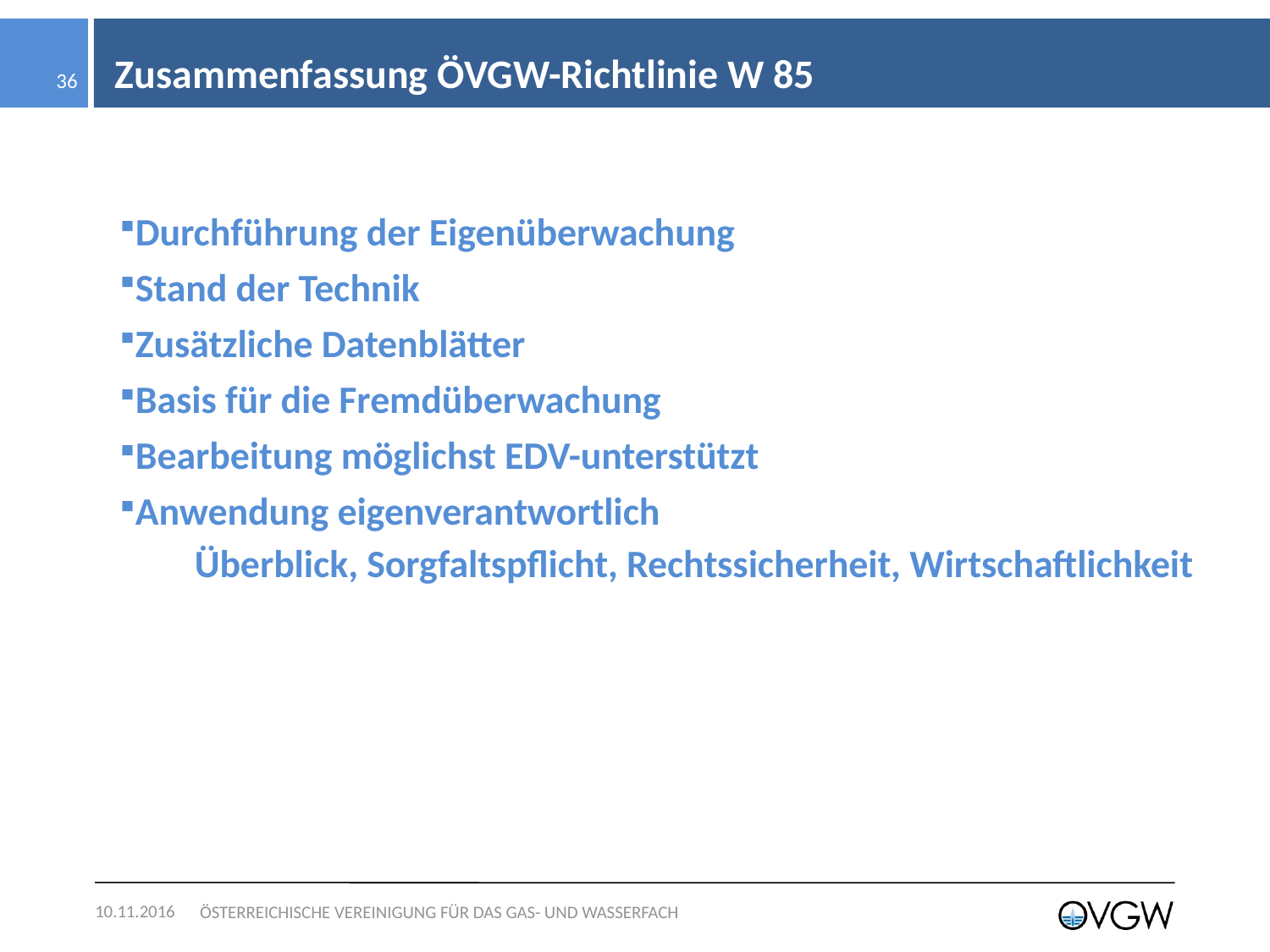

# Zusammenfassung ÖVGW-Richtlinie W 85
36
Durchführung der Eigenüberwachung
Stand der Technik
Zusätzliche Datenblätter
Basis für die Fremdüberwachung
Bearbeitung möglichst EDV-unterstützt
Anwendung eigenverantwortlich
	Überblick, Sorgfaltspflicht, Rechtssicherheit, Wirtschaftlichkeit

10.11.2016
ÖSTERREICHISCHE VEREINIGUNG FÜR DAS GAS- UND WASSERFACH